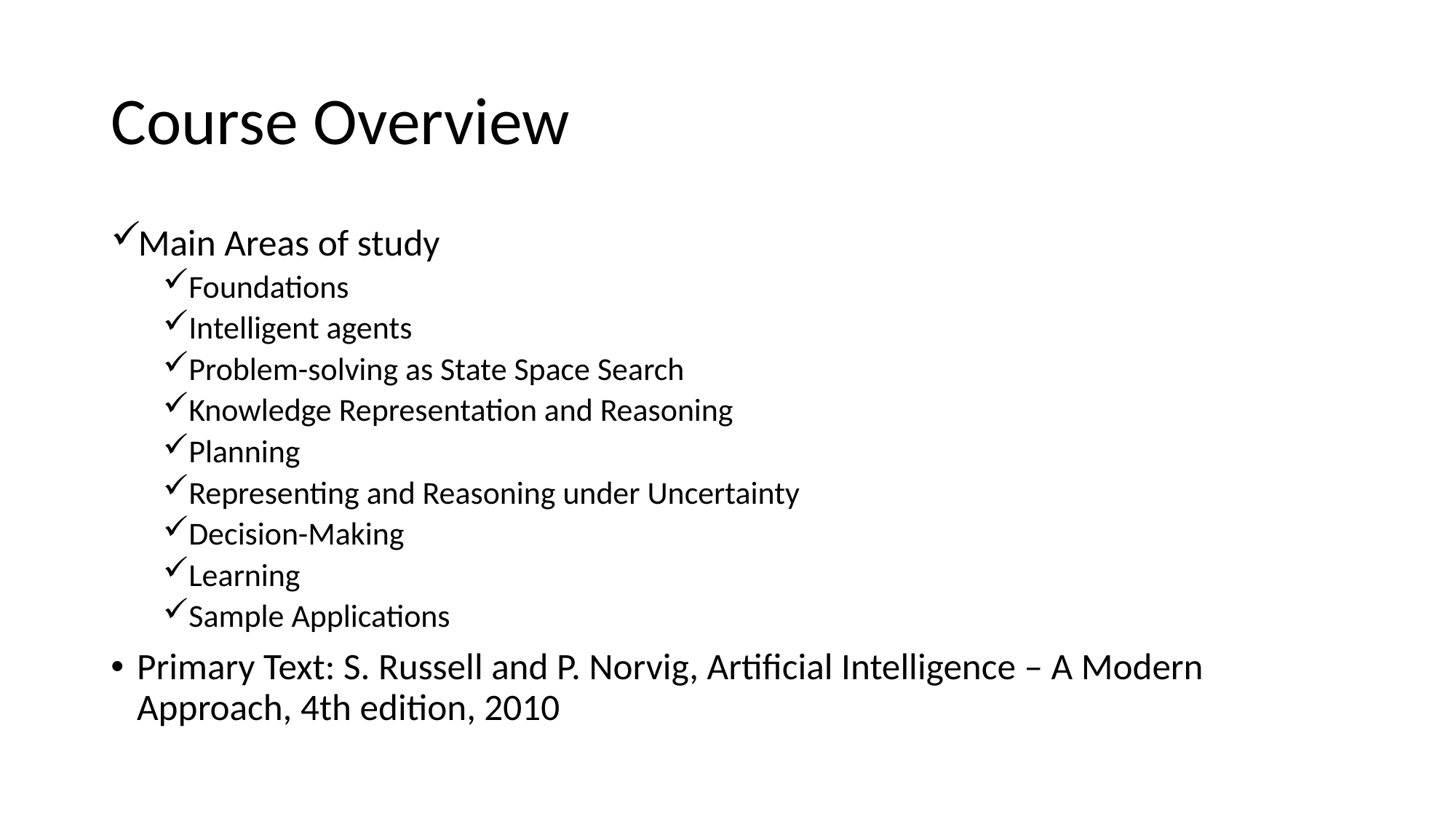

# Course Overview
Main Areas of study
Foundations
Intelligent agents
Problem-solving as State Space Search
Knowledge Representation and Reasoning
Planning
Representing and Reasoning under Uncertainty
Decision-Making
Learning
Sample Applications
Primary Text: S. Russell and P. Norvig, Artificial Intelligence – A Modern Approach, 4th edition, 2010